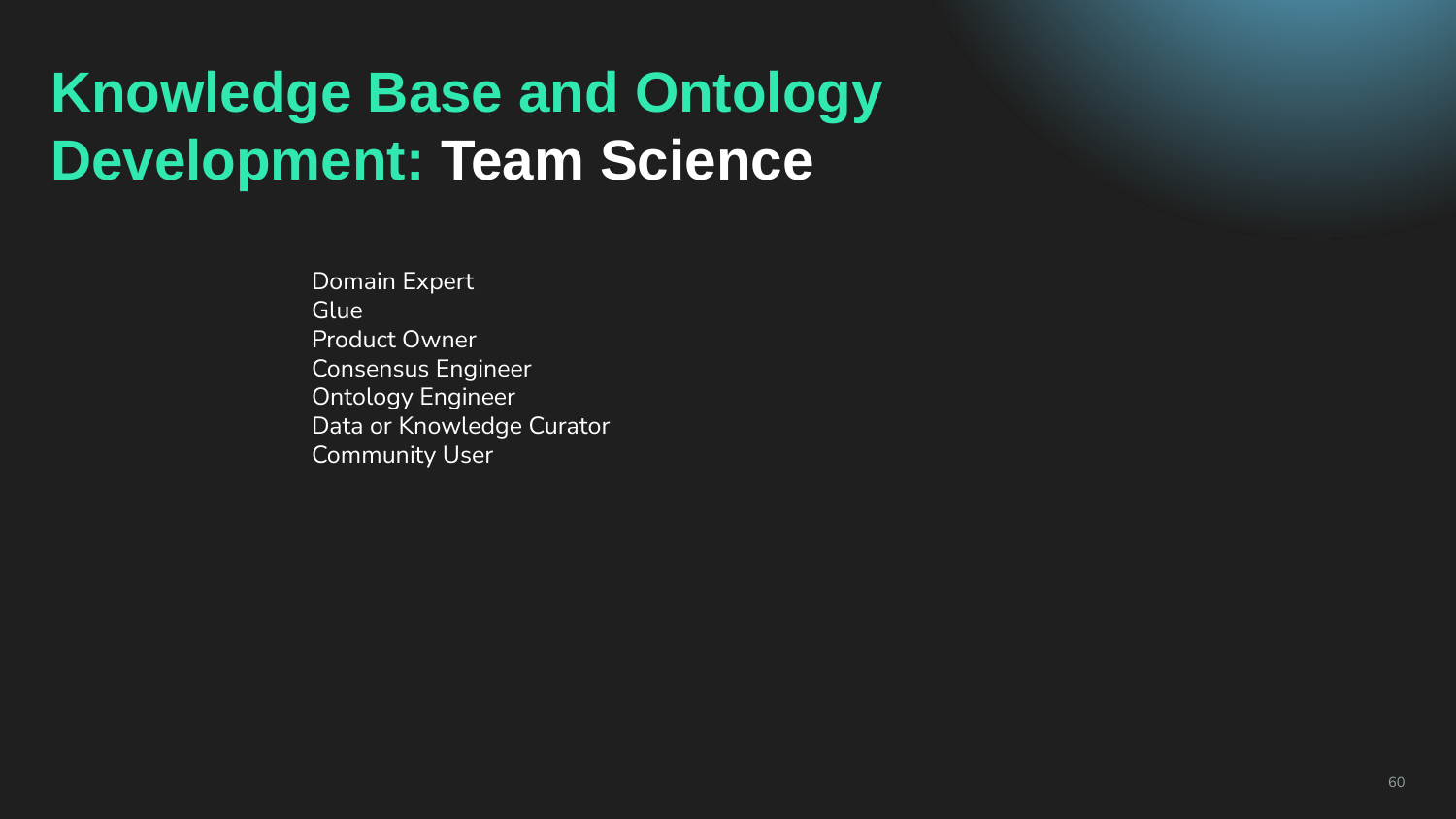

# Knowledge Base and Ontology Development: Team Science
Domain Expert
Glue
Product Owner
Consensus Engineer
Ontology Engineer
Data or Knowledge Curator
Community User